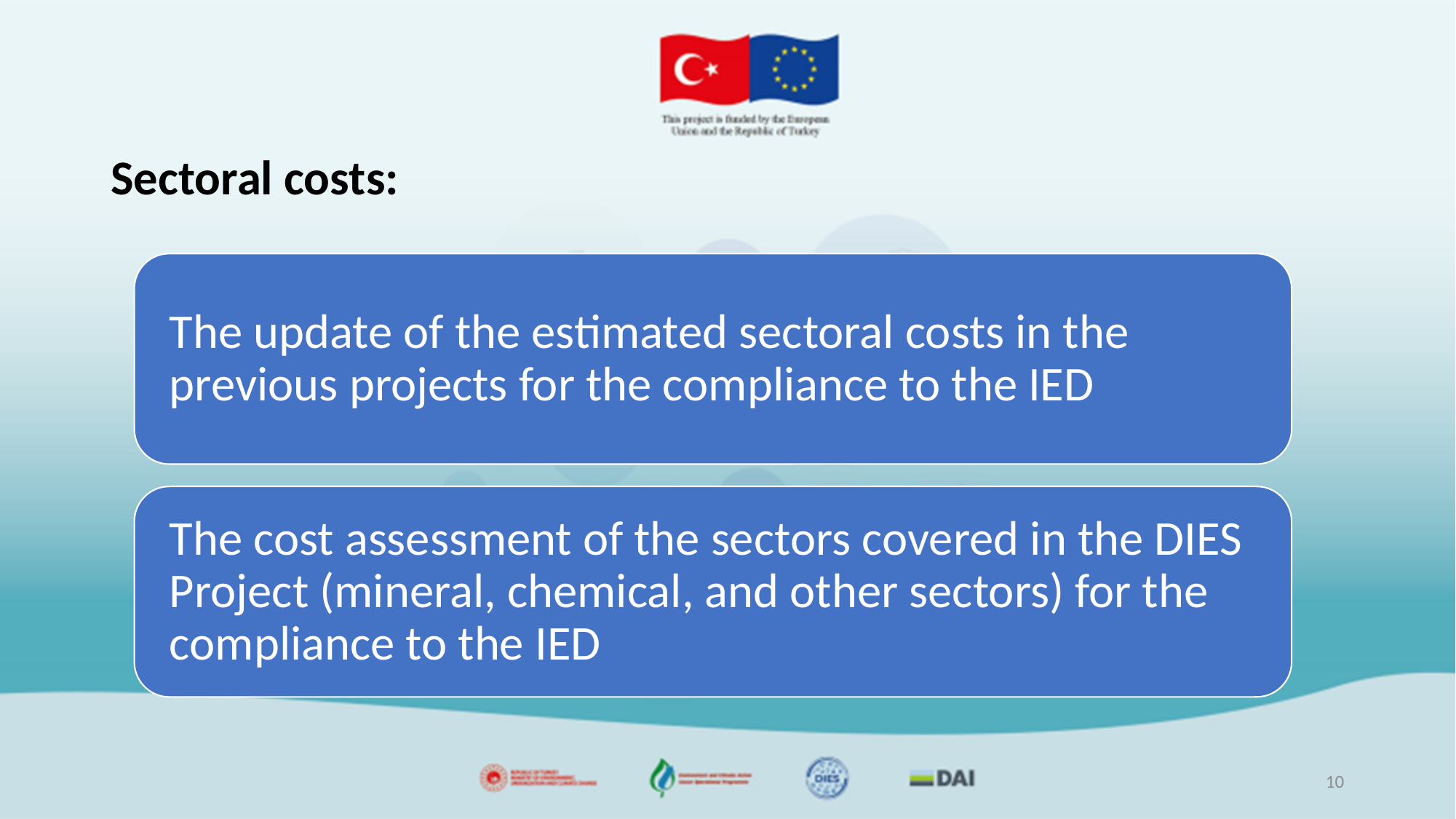

# Sectoral costs:
The update of the estimated sectoral costs in the previous projects for the compliance to the IED
The cost assessment of the sectors covered in the DIES Project (mineral, chemical, and other sectors) for the compliance to the IED
10